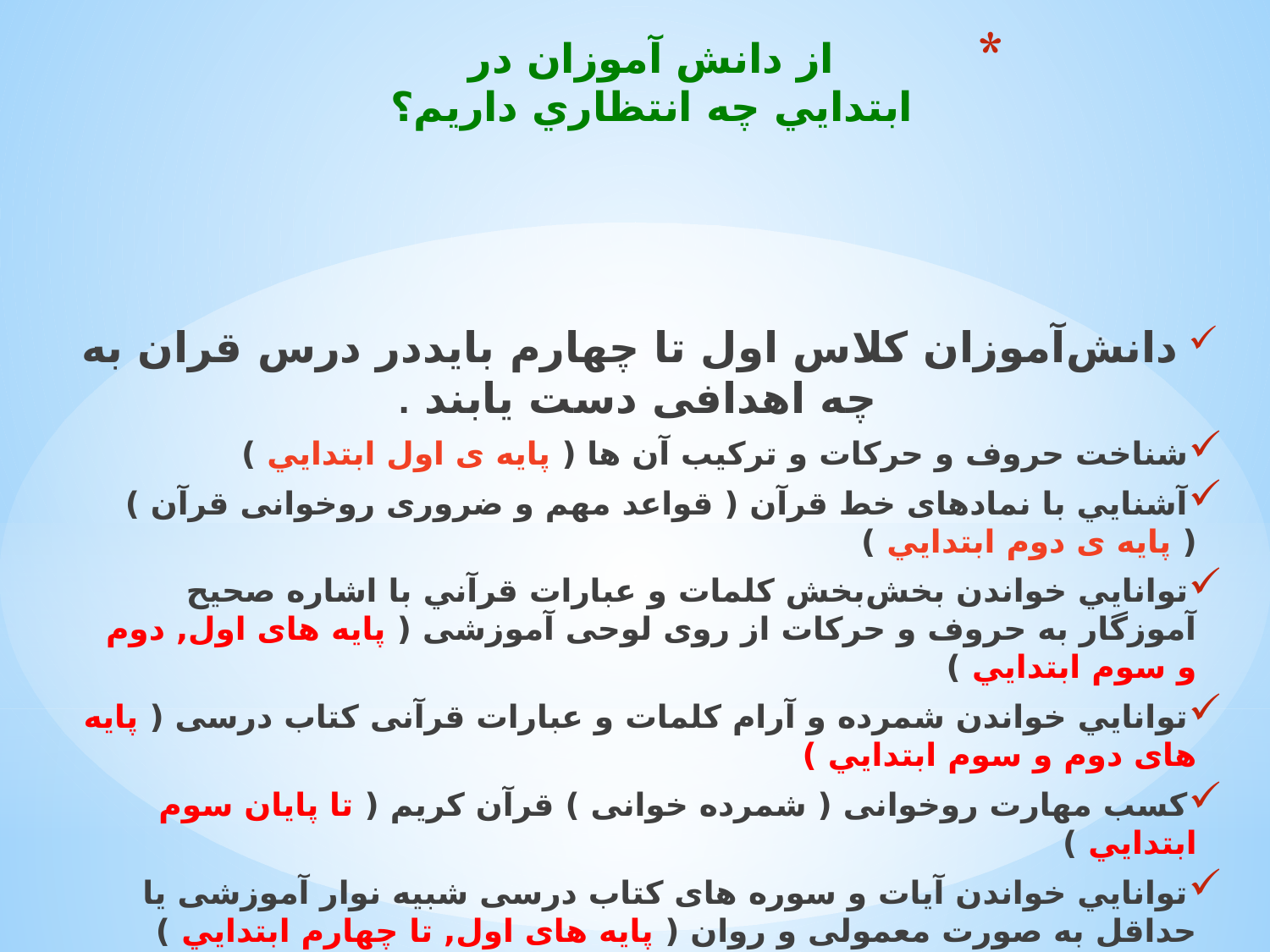

# از دانش آموزان در ابتدايي چه انتظاري داريم؟

 دانش‌آموزان کلاس اول تا چهارم بايددر درس قران به چه اهدافی دست یابند .
شناخت حروف و حركات و تركيب آن ها ( پايه ی اول ابتدايي )
آشنايي با نمادهای خط قرآن ( قواعد مهم و ضروری روخوانی قرآن ) ( پايه ی دوم ابتدايي )
توانايي خواندن بخش‌بخش كلمات و عبارات قرآني با اشاره صحيح آموزگار به حروف و حركات از روی لوحی آموزشی ( پايه های اول, دوم و سوم ابتدايي )
توانايي خواندن شمرده و آرام کلمات و عبارات قرآنی کتاب درسی ( پايه های دوم و سوم ابتدايي )
کسب مهارت روخوانی ( شمرده خوانی ) قرآن کريم ( تا پايان سوم ابتدايي )
توانايي خواندن آيات و سوره های کتاب درسی شبيه نوار آموزشی يا حداقل به صورت معمولی و روان ( پايه های اول, تا چهارم ابتدايي )
توانايي خواندن قرآن کامل به صورت معمولی و روان ( پايه چهارم ابتدايي )